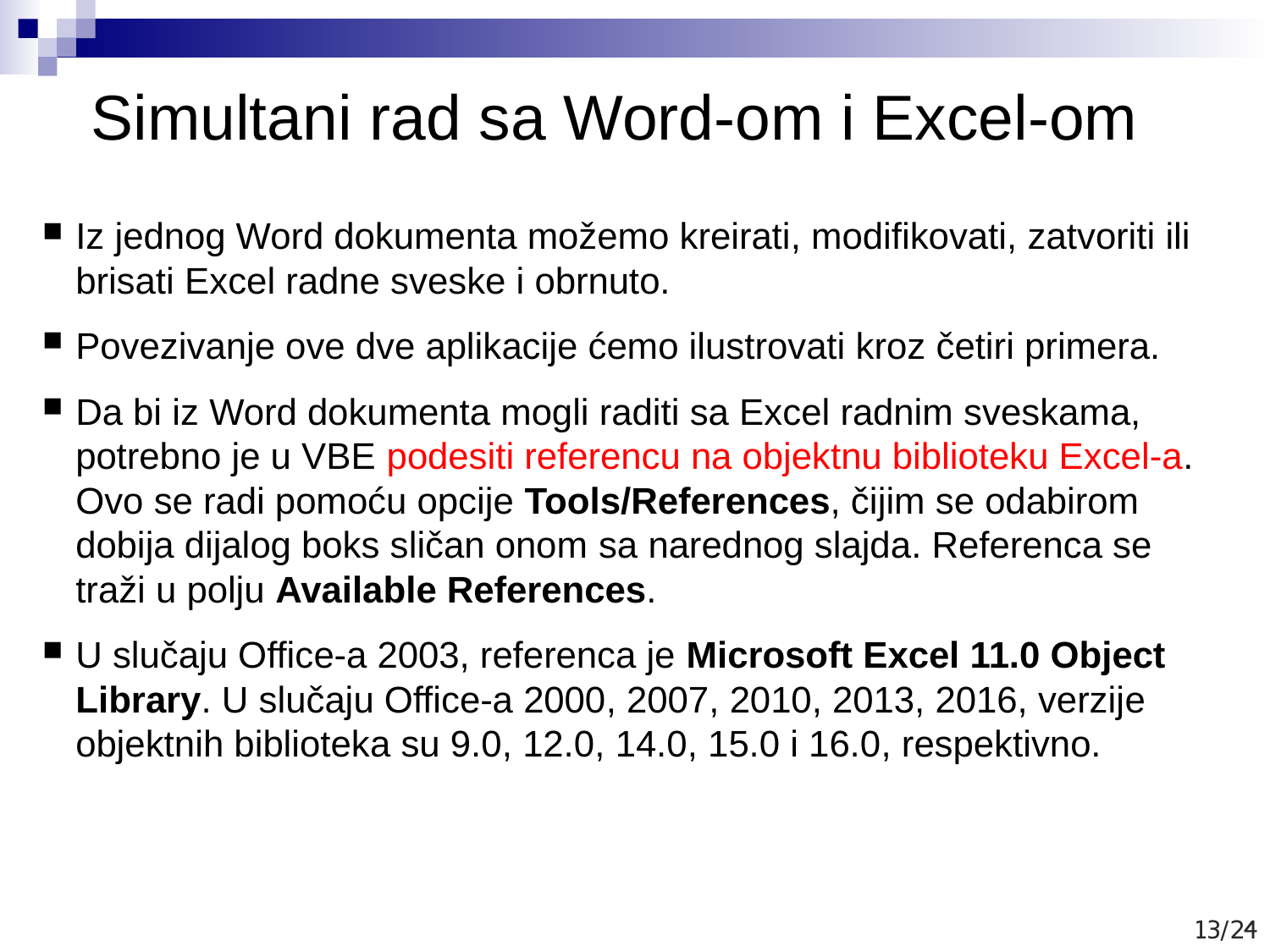

# Simultani rad sa Word-om i Excel-om
Iz jednog Word dokumenta možemo kreirati, modifikovati, zatvoriti ili brisati Excel radne sveske i obrnuto.
Povezivanje ove dve aplikacije ćemo ilustrovati kroz četiri primera.
Da bi iz Word dokumenta mogli raditi sa Excel radnim sveskama, potrebno je u VBE podesiti referencu na objektnu biblioteku Excel-a. Ovo se radi pomoću opcije Tools/References, čijim se odabirom dobija dijalog boks sličan onom sa narednog slajda. Referenca se traži u polju Available References.
U slučaju Office-a 2003, referenca je Microsoft Excel 11.0 Object Library. U slučaju Office-a 2000, 2007, 2010, 2013, 2016, verzije objektnih biblioteka su 9.0, 12.0, 14.0, 15.0 i 16.0, respektivno.

13/24